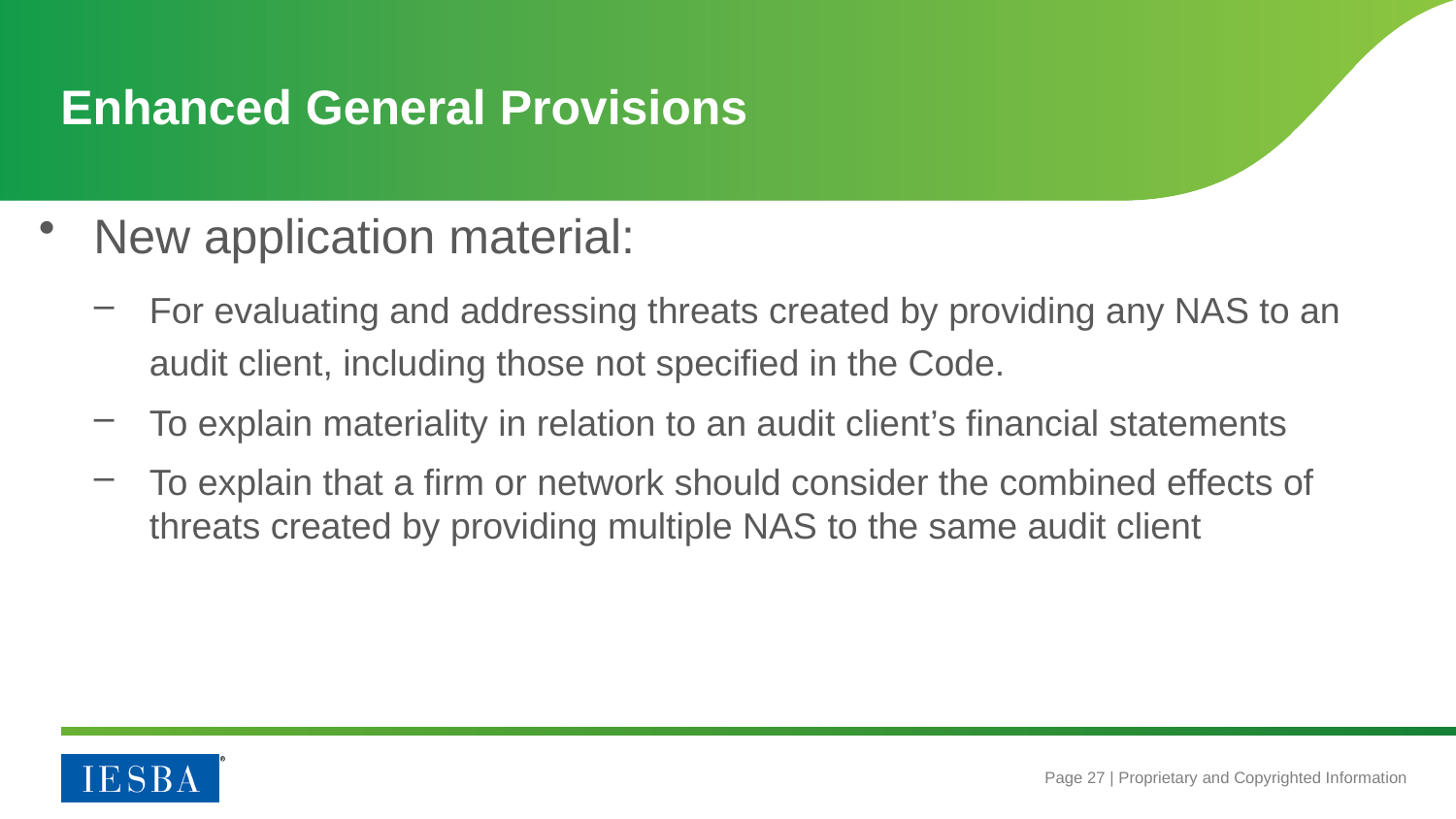

# Enhanced General Provisions
New application material:
For evaluating and addressing threats created by providing any NAS to an audit client, including those not specified in the Code.
To explain materiality in relation to an audit client’s financial statements
To explain that a firm or network should consider the combined effects of threats created by providing multiple NAS to the same audit client